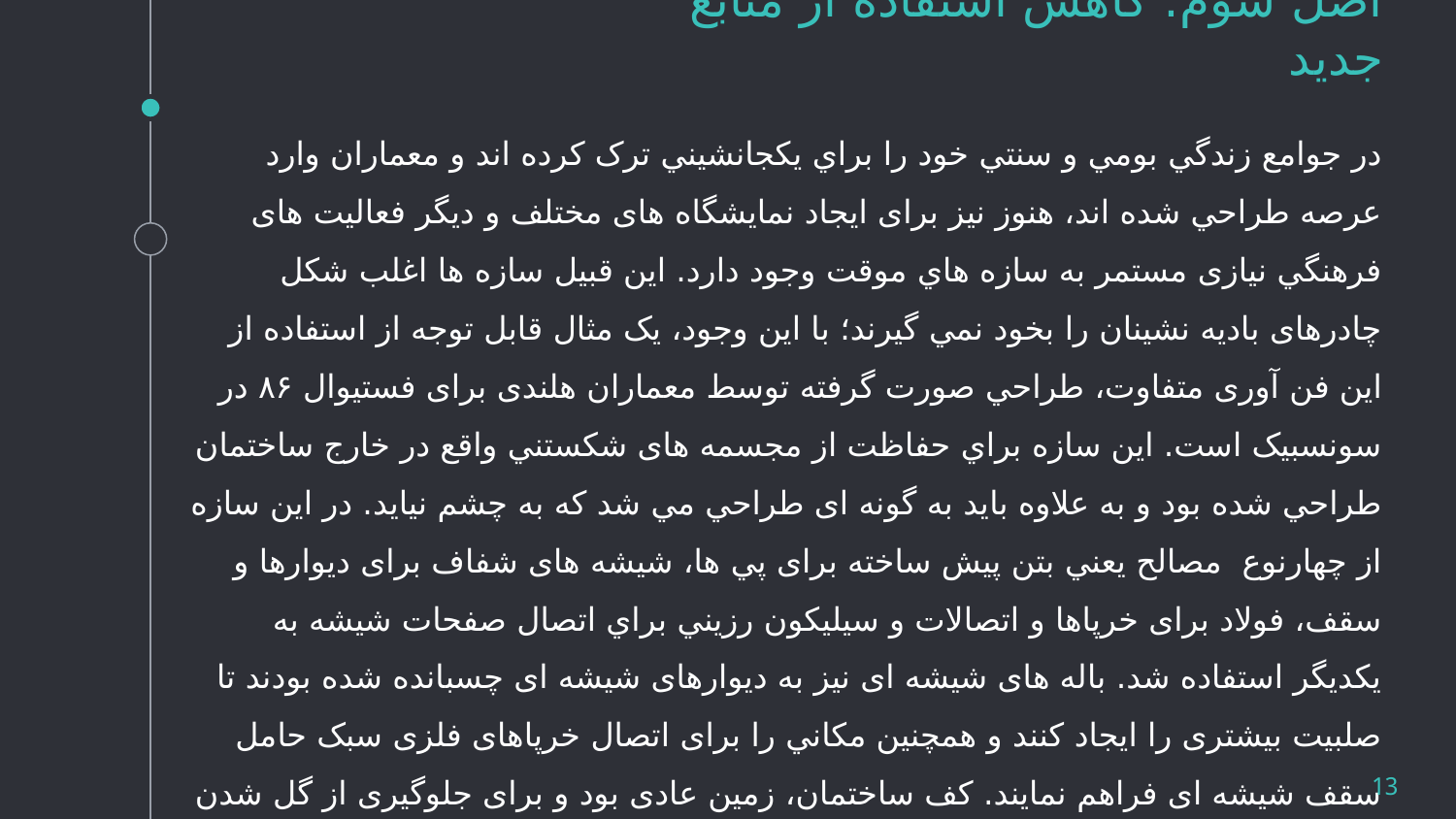

# اصل سوم: کاهش استفاده از منابع جديد
در جوامع زندگي بومي و سنتي خود را براي يکجانشيني ترک کرده اند و معماران وارد عرصه طراحي شده اند، هنوز نيز برای ايجاد نمايشگاه های مختلف و ديگر فعاليت های فرهنگي نيازی مستمر به سازه هاي موقت وجود دارد. اين قبيل سازه ها اغلب شکل چادرهای باديه نشينان را بخود نمي گيرند؛ با اين وجود، يک مثال قابل توجه از استفاده از اين فن آوری متفاوت، طراحي صورت گرفته توسط معماران هلندی برای فستيوال ۸۶ در سونسبيک است. اين سازه براي حفاظت از مجسمه های شکستني واقع در خارج ساختمان طراحي شده بود و به علاوه بايد به گونه ای طراحي مي شد که به چشم نيايد. در اين سازه از چهارنوع  مصالح يعني بتن پيش ساخته برای پي ها، شيشه های شفاف برای ديوارها و سقف، فولاد برای خرپاها و اتصالات و سيليکون رزيني براي اتصال صفحات شيشه به يکديگر استفاده شد. باله های شيشه ای نيز به ديوارهای شيشه ای چسبانده شده بودند تا صلبيت بيشتری را ايجاد کنند و همچنين مکاني را برای اتصال خرپاهای فلزی سبک حامل سقف شيشه ای فراهم نمايند. کف ساختمان، زمين عادی بود و برای جلوگيری از گل شدن فقط با چوب پوشانده شده بود.
13